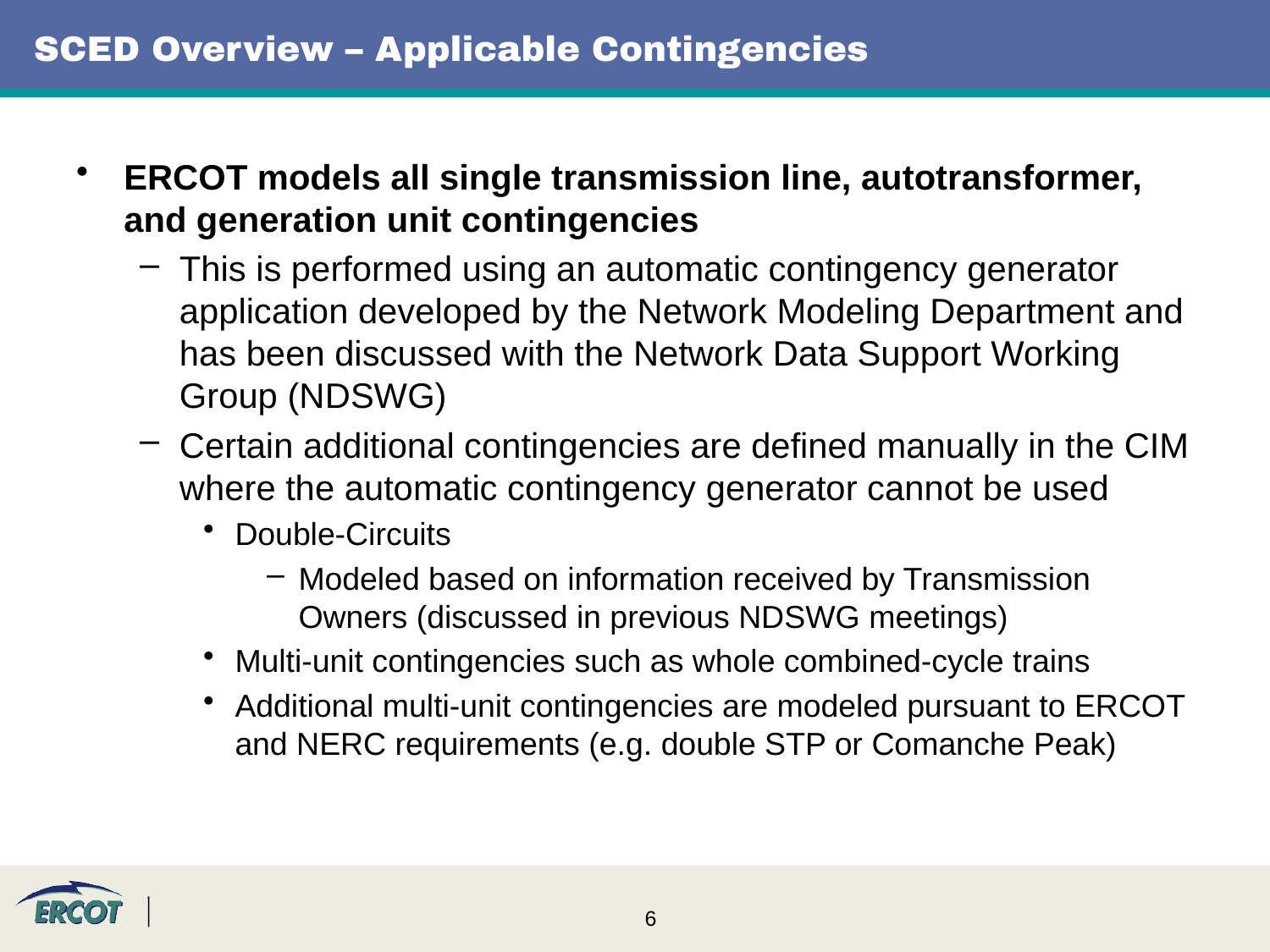

# SCED Overview – Applicable Contingencies
ERCOT models all single transmission line, autotransformer, and generation unit contingencies
This is performed using an automatic contingency generator application developed by the Network Modeling Department and has been discussed with the Network Data Support Working Group (NDSWG)
Certain additional contingencies are defined manually in the CIM where the automatic contingency generator cannot be used
Double-Circuits
Modeled based on information received by Transmission Owners (discussed in previous NDSWG meetings)
Multi-unit contingencies such as whole combined-cycle trains
Additional multi-unit contingencies are modeled pursuant to ERCOT and NERC requirements (e.g. double STP or Comanche Peak)